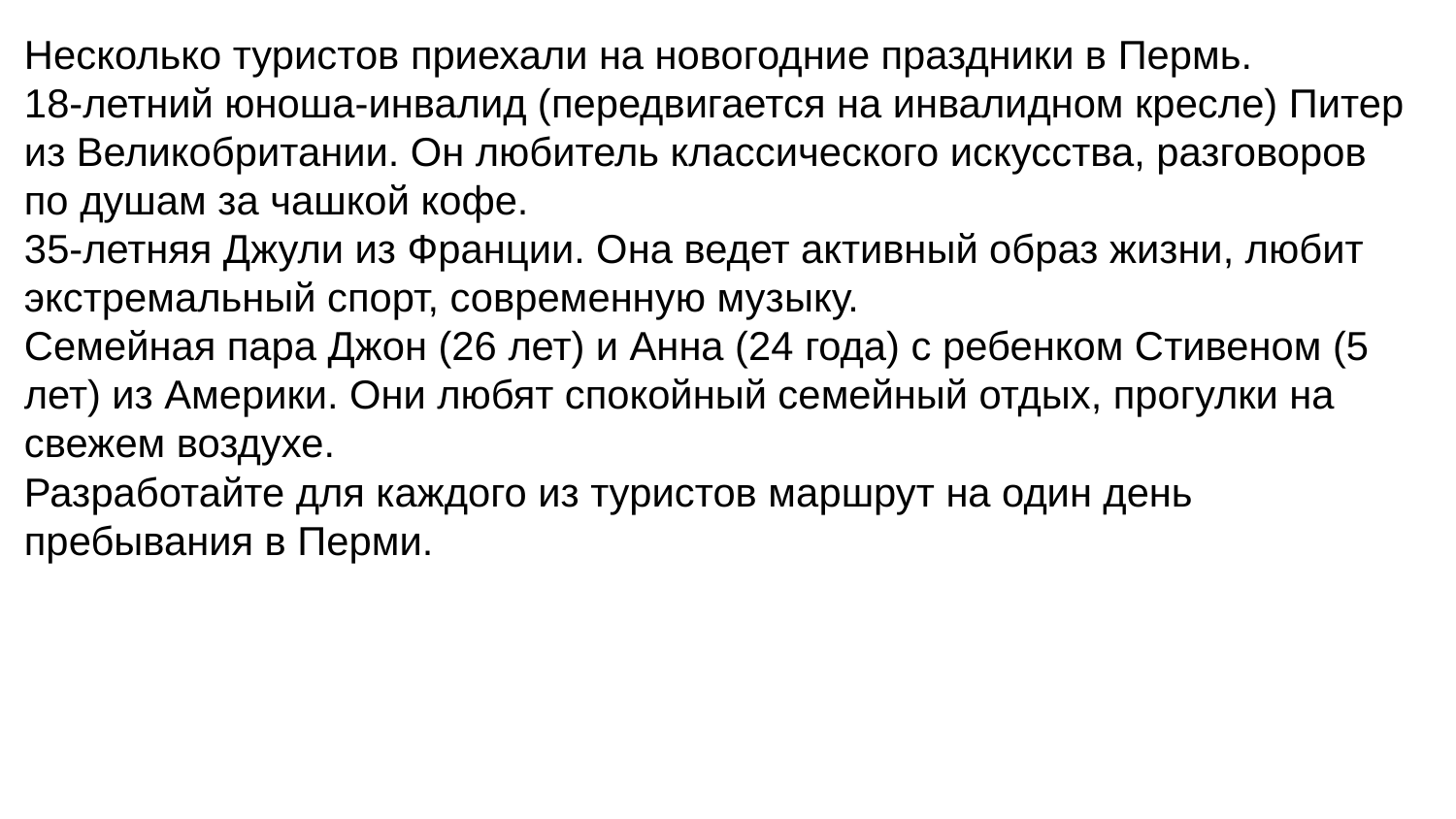

Несколько туристов приехали на новогодние праздники в Пермь.
18-летний юноша-инвалид (передвигается на инвалидном кресле) Питер из Великобритании. Он любитель классического искусства, разговоров по душам за чашкой кофе.
35-летняя Джули из Франции. Она ведет активный образ жизни, любит экстремальный спорт, современную музыку.
Семейная пара Джон (26 лет) и Анна (24 года) с ребенком Стивеном (5  лет) из Америки. Они любят спокойный семейный отдых, прогулки на свежем воздухе.
Разработайте для каждого из туристов маршрут на один день пребывания в Перми.